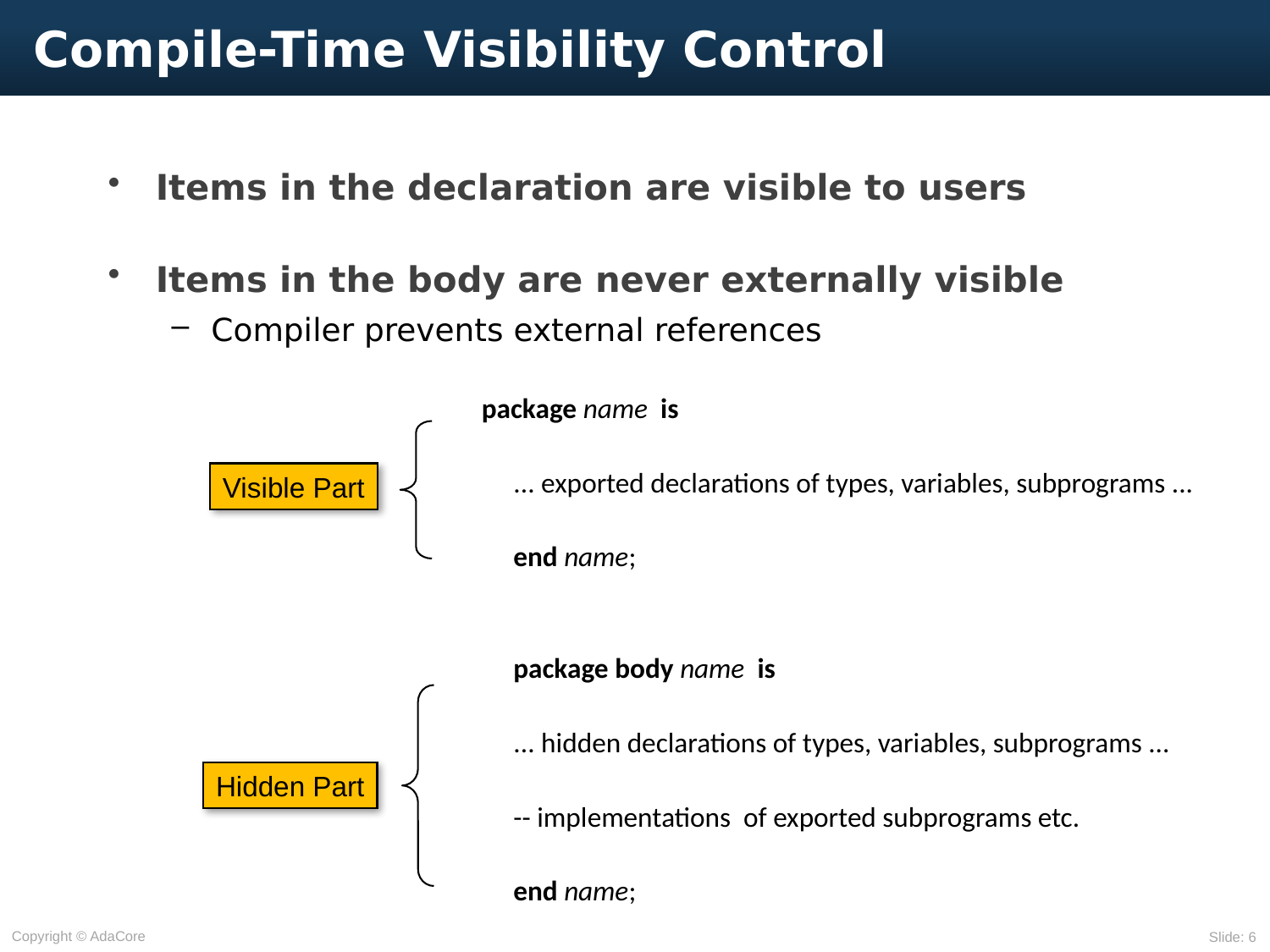

# Compile-Time Visibility Control
Items in the declaration are visible to users
Items in the body are never externally visible
Compiler prevents external references
package name  is

... exported declarations of types, variables, subprograms ...

end name;

package body name  is

... hidden declarations of types, variables, subprograms ...

-- implementations  of exported subprograms etc.

end name;

Visible Part

Hidden Part